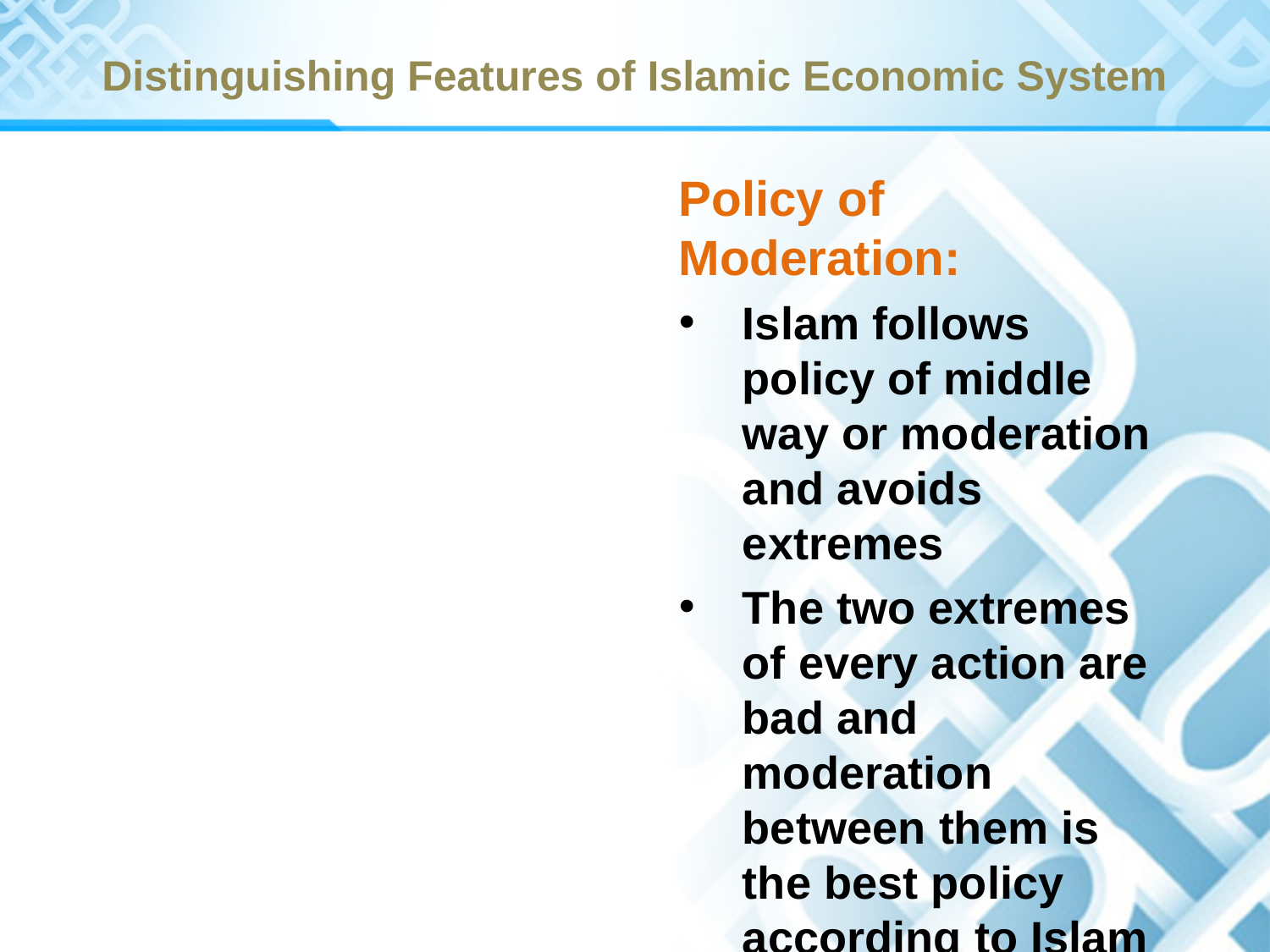

Distinguishing Features of Islamic Economic System
Policy of Moderation:
Islam follows policy of middle way or moderation and avoids extremes
The two extremes of every action are bad and moderation between them is the best policy according to Islam